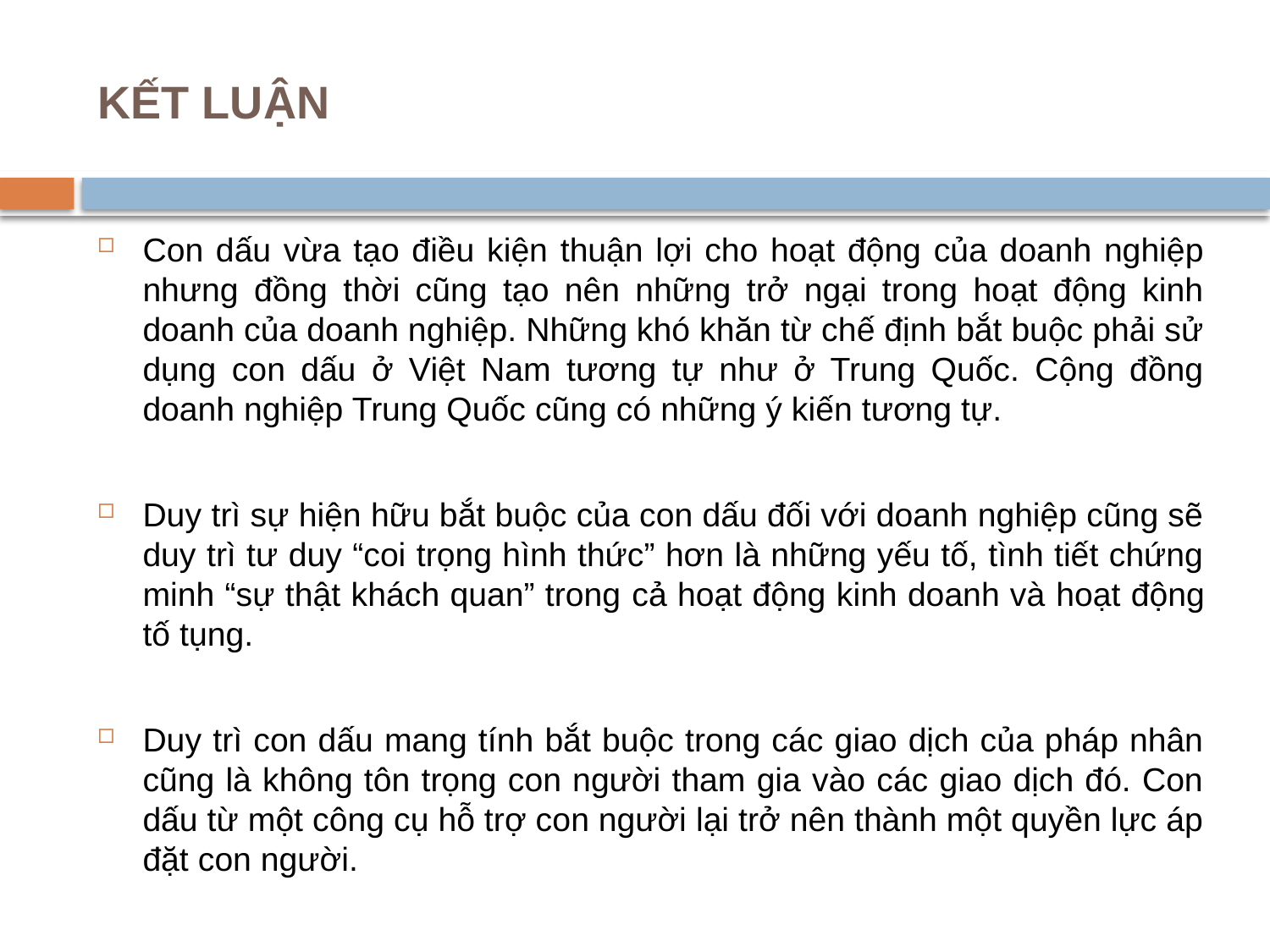

# KẾT LUẬN
Con dấu vừa tạo điều kiện thuận lợi cho hoạt động của doanh nghiệp nhưng đồng thời cũng tạo nên những trở ngại trong hoạt động kinh doanh của doanh nghiệp. Những khó khăn từ chế định bắt buộc phải sử dụng con dấu ở Việt Nam tương tự như ở Trung Quốc. Cộng đồng doanh nghiệp Trung Quốc cũng có những ý kiến tương tự.

Duy trì sự hiện hữu bắt buộc của con dấu đối với doanh nghiệp cũng sẽ duy trì tư duy “coi trọng hình thức” hơn là những yếu tố, tình tiết chứng minh “sự thật khách quan” trong cả hoạt động kinh doanh và hoạt động tố tụng.

Duy trì con dấu mang tính bắt buộc trong các giao dịch của pháp nhân cũng là không tôn trọng con người tham gia vào các giao dịch đó. Con dấu từ một công cụ hỗ trợ con người lại trở nên thành một quyền lực áp đặt con người.